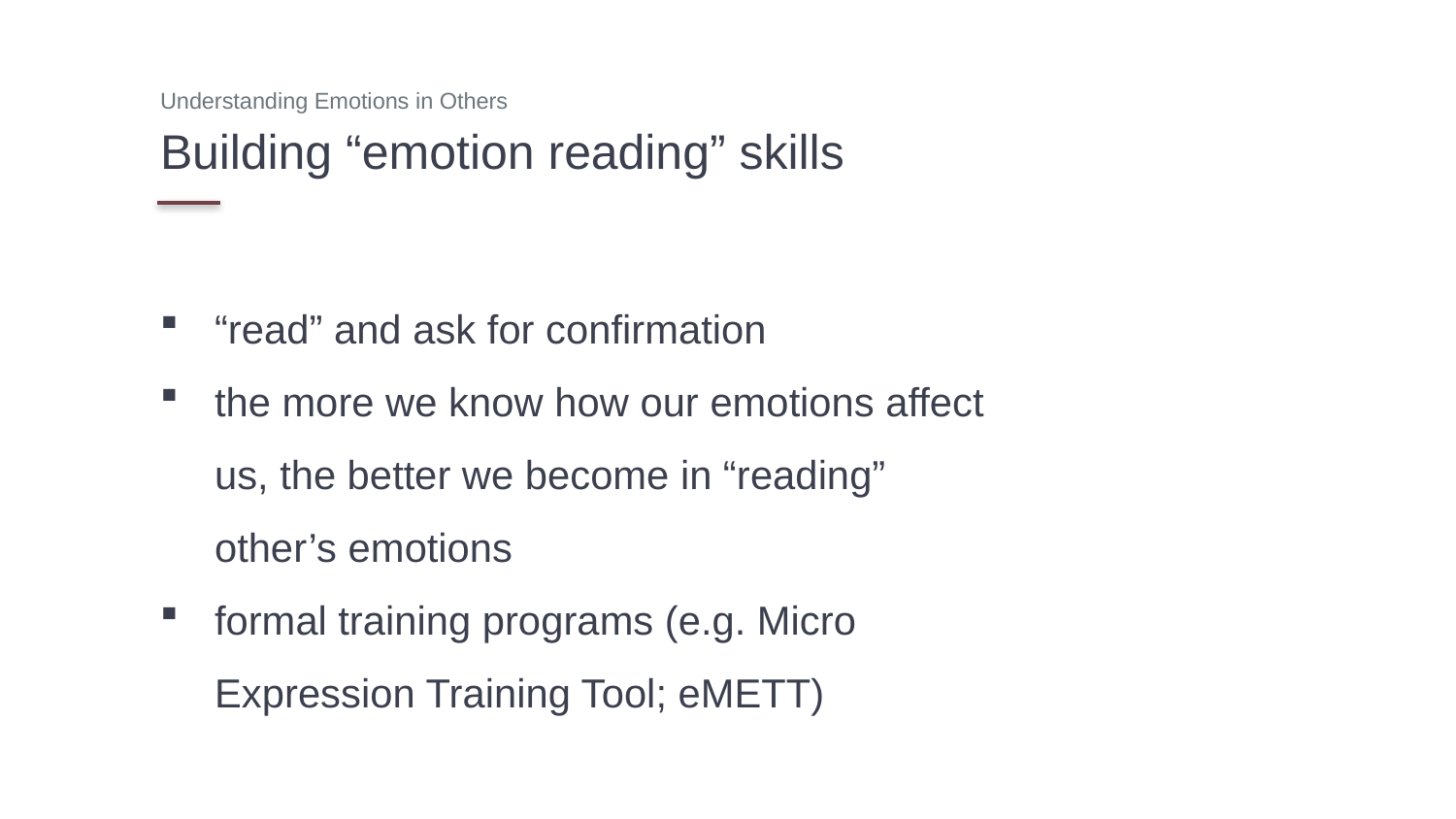

Understanding Emotions in Others
# Building “emotion reading” skills
“read” and ask for confirmation
the more we know how our emotions affect us, the better we become in “reading” other’s emotions
formal training programs (e.g. Micro Expression Training Tool; eMETT)